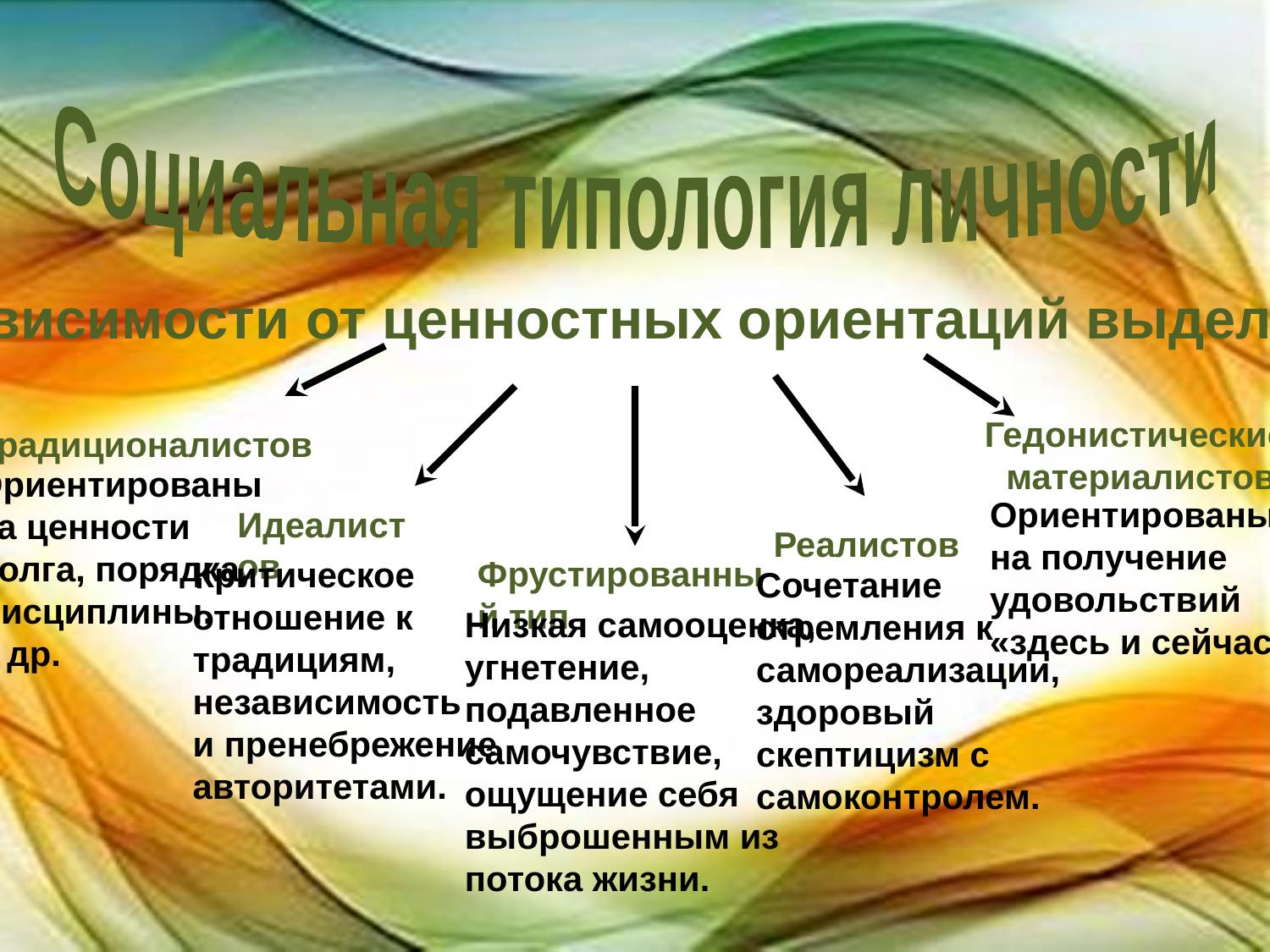

Социальная типология личности
В зависимости от ценностных ориентаций выделяют:

Гедонистические
материалистов
Традиционалистов
Ориентированы
на ценности
долга, порядка,
Дисциплины.
и др.
Ориентированы
на получение
удовольствий
«здесь и сейчас».
Идеалистов
Реалистов
Фрустированный тип
Критическое
отношение к
традициям,
независимость
и пренебрежение
авторитетами.
Сочетание
стремления к
самореализации,
здоровый
скептицизм с
самоконтролем.
Низкая самооценка,
угнетение,
подавленное
самочувствие,
ощущение себя
выброшенным из
потока жизни.